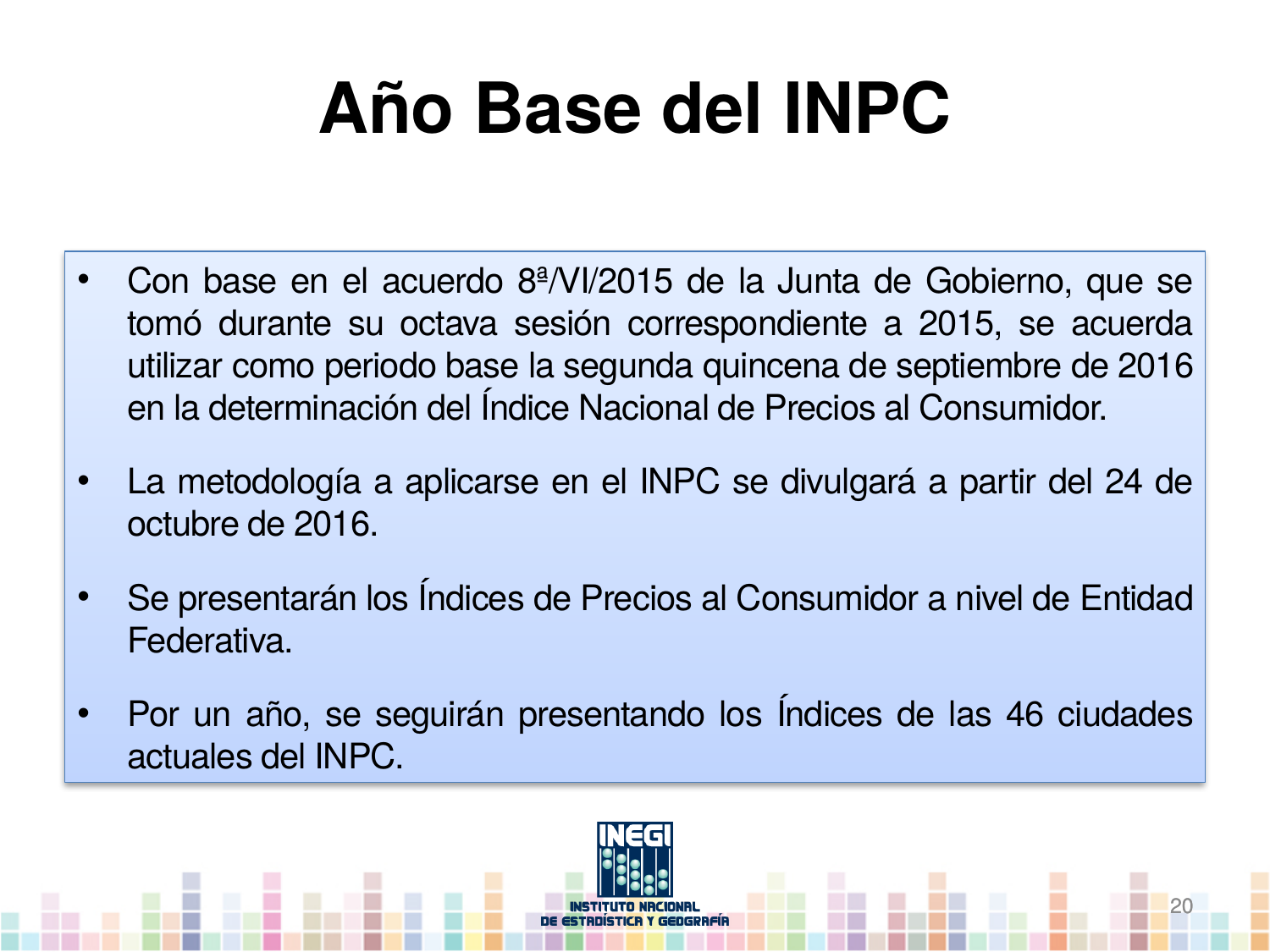

Año Base del INPC
Con base en el acuerdo 8ª/VI/2015 de la Junta de Gobierno, que se tomó durante su octava sesión correspondiente a 2015, se acuerda utilizar como periodo base la segunda quincena de septiembre de 2016 en la determinación del Índice Nacional de Precios al Consumidor.
La metodología a aplicarse en el INPC se divulgará a partir del 24 de octubre de 2016.
Se presentarán los Índices de Precios al Consumidor a nivel de Entidad Federativa.
Por un año, se seguirán presentando los Índices de las 46 ciudades actuales del INPC.
20
20